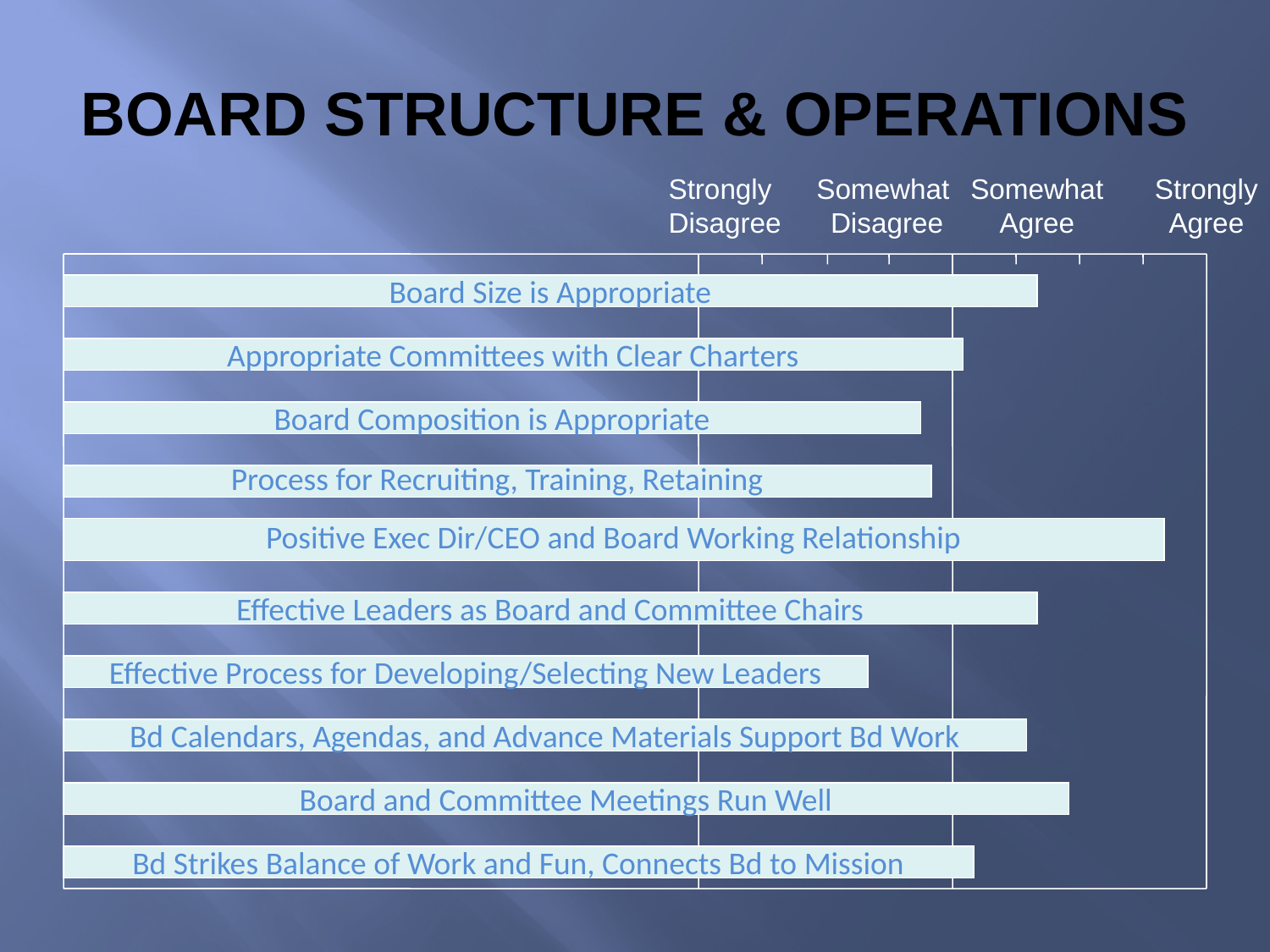

# Board Structure & Operations
Strongly
Disagree
Somewhat
Disagree
Somewhat Agree
Strongly Agree

Board Size is Appropriate
Appropriate Committees with Clear Charters
Board Composition is Appropriate
Process for Recruiting, Training, Retaining
Positive Exec Dir/CEO and Board Working Relationship
Effective Leaders as Board and Committee Chairs
Effective Process for Developing/Selecting New Leaders
Bd Calendars, Agendas, and Advance Materials Support Bd Work
Board and Committee Meetings Run Well
Bd Strikes Balance of Work and Fun, Connects Bd to Mission